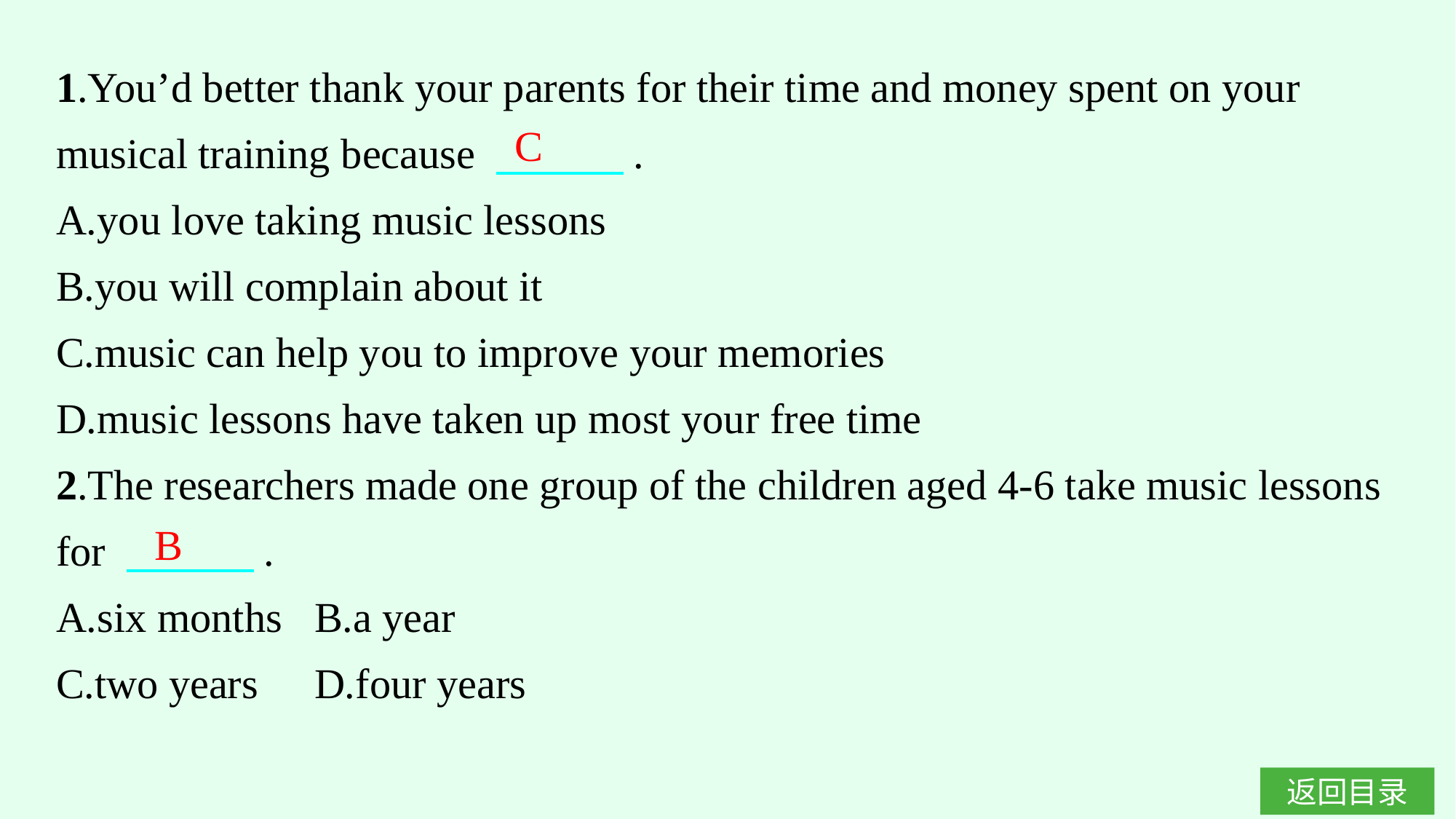

1.You’d better thank your parents for their time and money spent on your musical training because 　　　.
A.you love taking music lessons
B.you will complain about it
C.music can help you to improve your memories
D.music lessons have taken up most your free time
2.The researchers made one group of the children aged 4-6 take music lessons for 　　　.
A.six months	B.a year
C.two years	D.four years
C
B